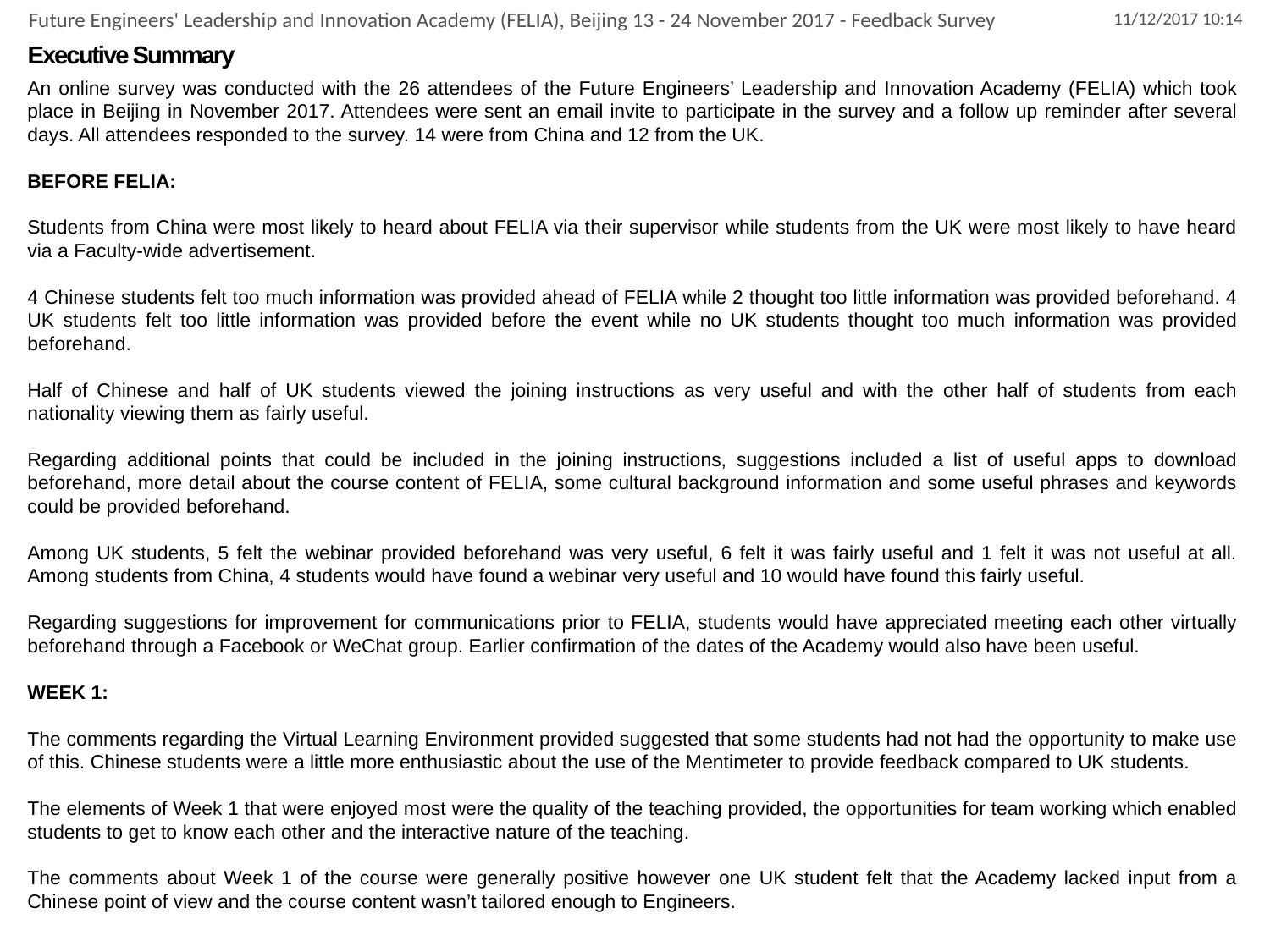

Future Engineers' Leadership and Innovation Academy (FELIA), Beijing 13 - 24 November 2017 - Feedback Survey
# Executive Summary
An online survey was conducted with the 26 attendees of the Future Engineers’ Leadership and Innovation Academy (FELIA) which took place in Beijing in November 2017. Attendees were sent an email invite to participate in the survey and a follow up reminder after several days. All attendees responded to the survey. 14 were from China and 12 from the UK.

BEFORE FELIA:

Students from China were most likely to heard about FELIA via their supervisor while students from the UK were most likely to have heard via a Faculty-wide advertisement.

4 Chinese students felt too much information was provided ahead of FELIA while 2 thought too little information was provided beforehand. 4 UK students felt too little information was provided before the event while no UK students thought too much information was provided beforehand.

Half of Chinese and half of UK students viewed the joining instructions as very useful and with the other half of students from each nationality viewing them as fairly useful.

Regarding additional points that could be included in the joining instructions, suggestions included a list of useful apps to download beforehand, more detail about the course content of FELIA, some cultural background information and some useful phrases and keywords could be provided beforehand.

Among UK students, 5 felt the webinar provided beforehand was very useful, 6 felt it was fairly useful and 1 felt it was not useful at all. Among students from China, 4 students would have found a webinar very useful and 10 would have found this fairly useful.

Regarding suggestions for improvement for communications prior to FELIA, students would have appreciated meeting each other virtually beforehand through a Facebook or WeChat group. Earlier confirmation of the dates of the Academy would also have been useful.

WEEK 1:

The comments regarding the Virtual Learning Environment provided suggested that some students had not had the opportunity to make use of this. Chinese students were a little more enthusiastic about the use of the Mentimeter to provide feedback compared to UK students.

The elements of Week 1 that were enjoyed most were the quality of the teaching provided, the opportunities for team working which enabled students to get to know each other and the interactive nature of the teaching.

The comments about Week 1 of the course were generally positive however one UK student felt that the Academy lacked input from a Chinese point of view and the course content wasn’t tailored enough to Engineers.